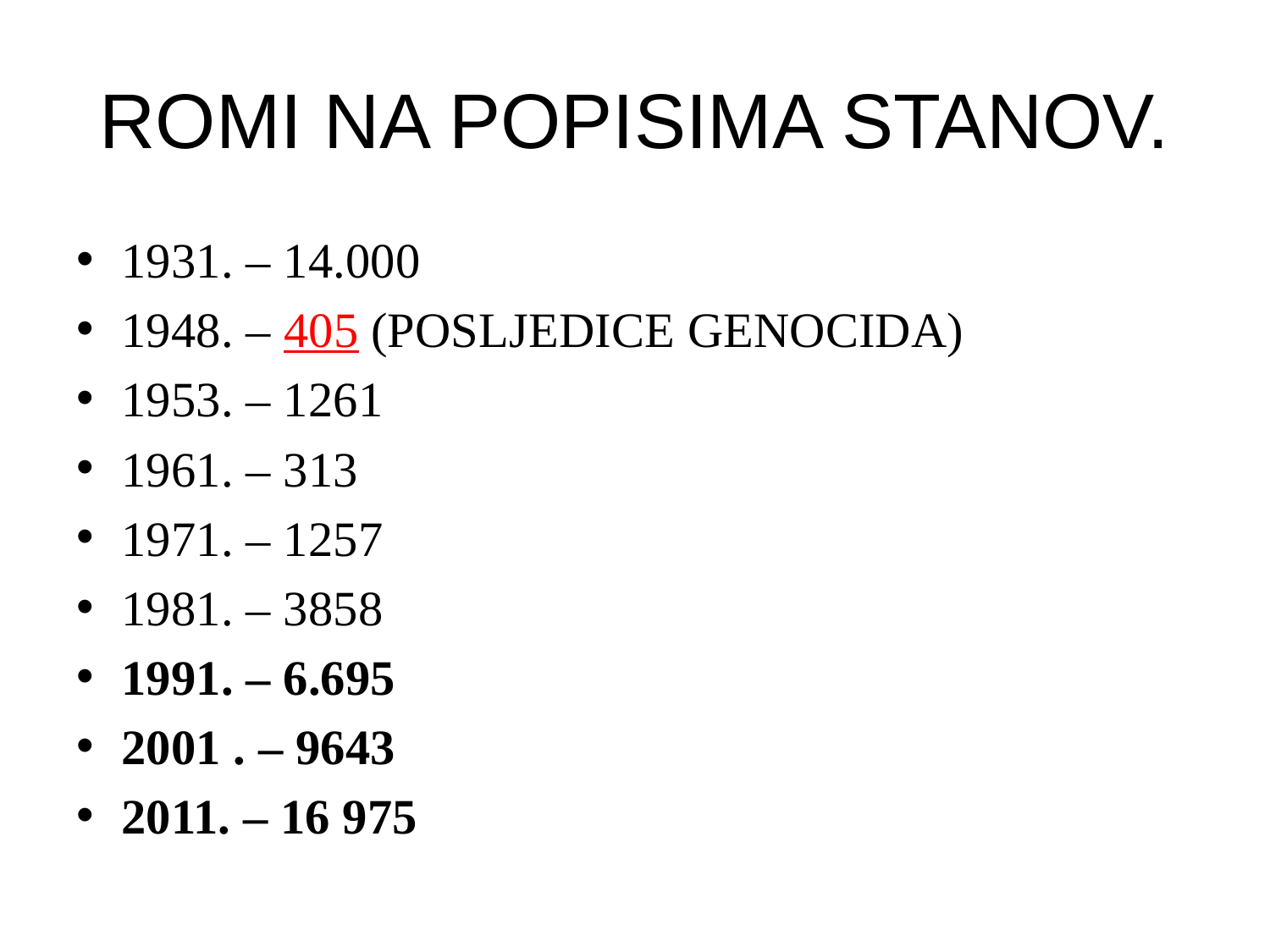

# ROMI NA POPISIMA STANOV.
1931. – 14.000
1948. – 405 (POSLJEDICE GENOCIDA)
1953. – 1261
1961. – 313
1971. – 1257
1981. – 3858
1991. – 6.695
2001 . – 9643
2011. – 16 975